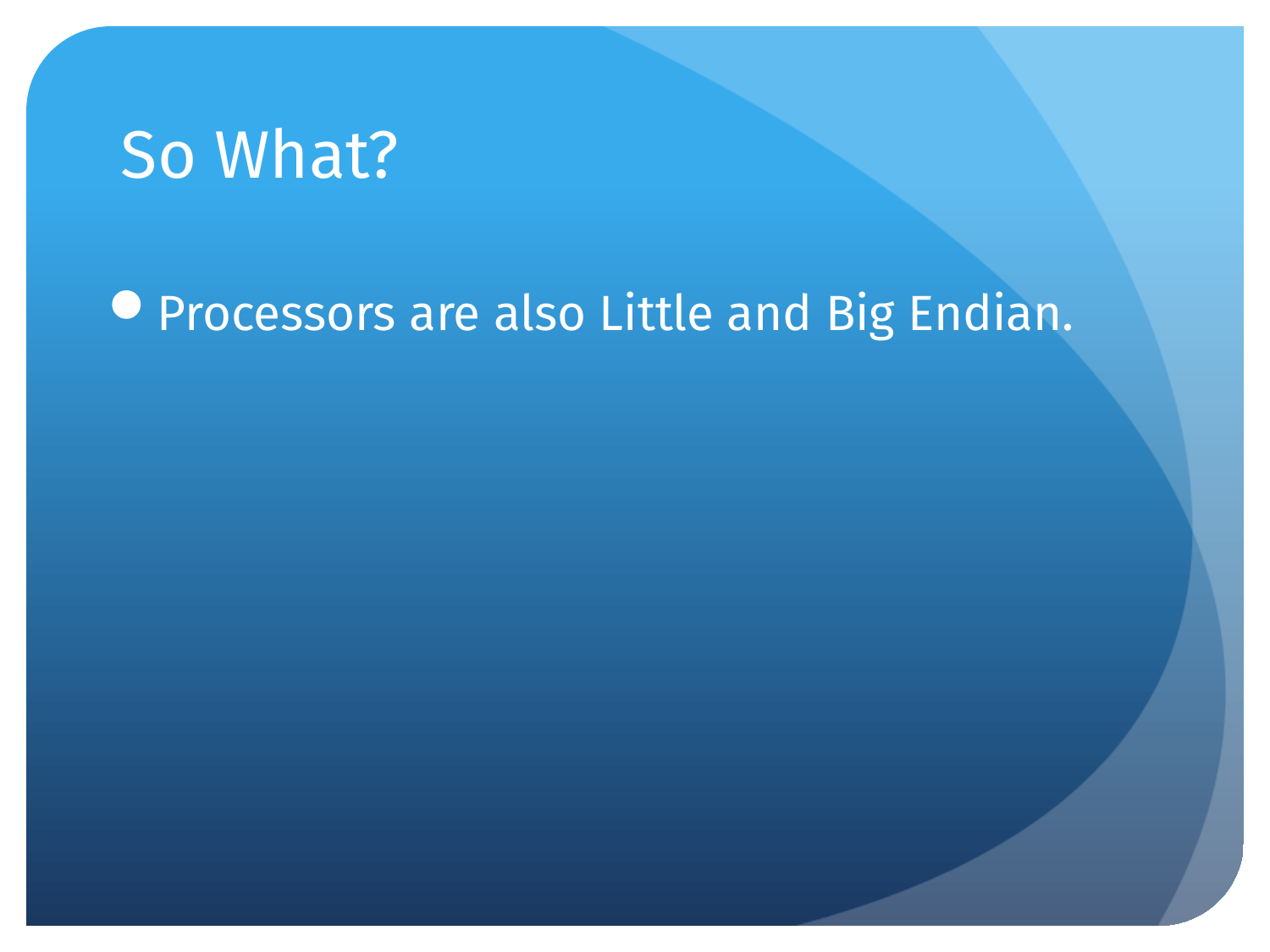

# So What?
Processors are also Little and Big Endian.